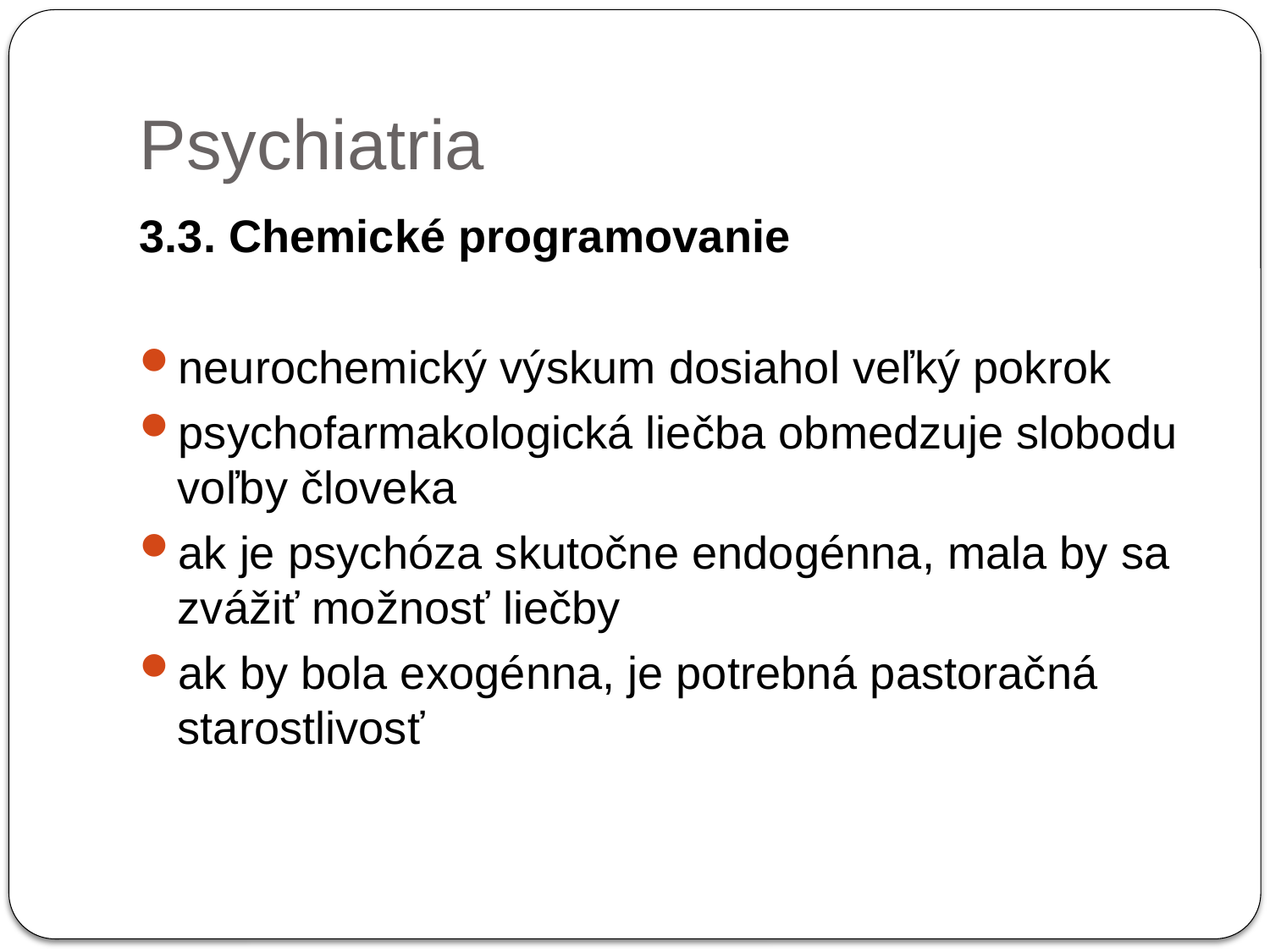

# Psychiatria
3.3. Chemické programovanie

neurochemický výskum dosiahol veľký pokrok
psychofarmakologická liečba obmedzuje slobodu voľby človeka
ak je psychóza skutočne endogénna, mala by sa zvážiť možnosť liečby
ak by bola exogénna, je potrebná pastoračná starostlivosť